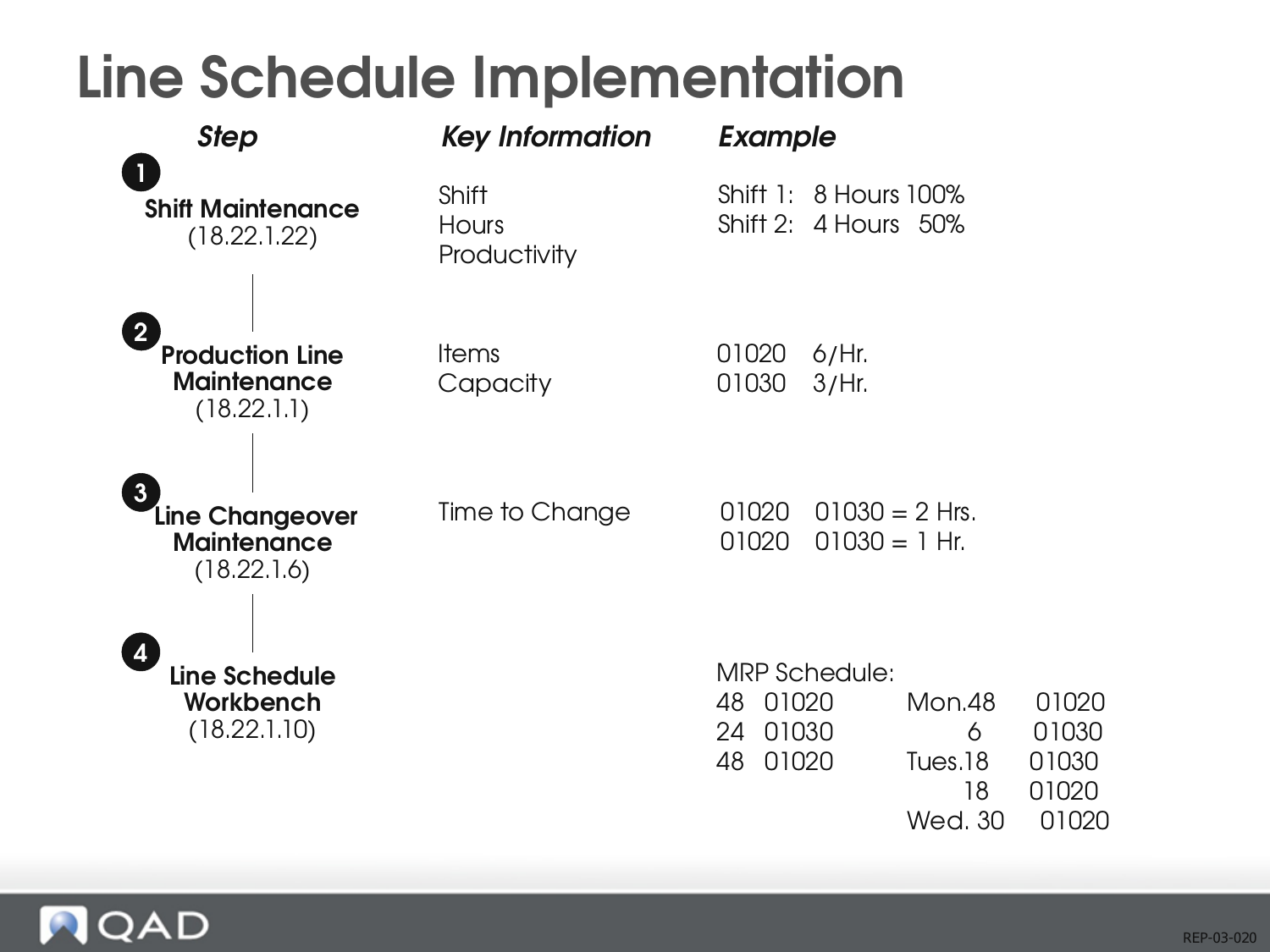

# Line Schedule Implementation
Step
Key Information
Example
1
Shift Maintenance (18.22.1.22)
Shift 1:	8 Hours	100%
Shift 2:	4 Hours	50%
Shift
Hours
Productivity
2
Items
Capacity
01020	6/Hr.
01030	3/Hr.
Production Line Maintenance (18.22.1.1)
3
Time to Change
01020	01030 = 2 Hrs.
01020	01030 = 1 Hr.
 Line Changeover Maintenance (18.22.1.6)
4
MRP Schedule:
48   01020	Mon.	48      01020
24   01030	         6		01030
48   01020 	Tues.18	      01030
	      	  18      01020
	Wed. 30		 01020
Line Schedule Workbench (18.22.1.10)
REP-03-020